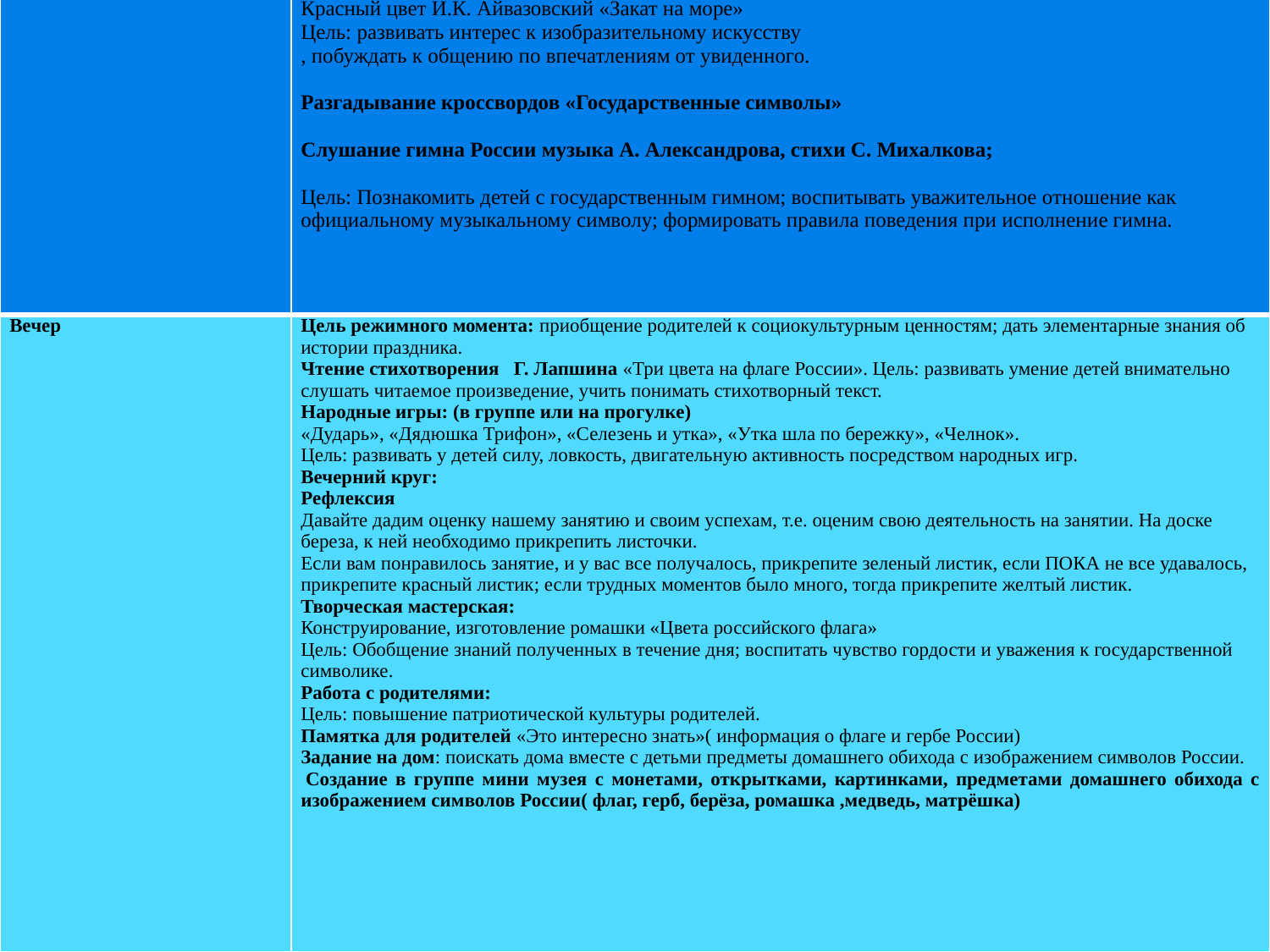

| Совместная деятельность педагога и детей | Цель режимного момента: воспитать чувство гордости и уважения к государственной символике.   Рассматривание картин художников при определение цветов флага и герба Российской Федерации: Белый цвет И.И. Шишкин «Зима» Синий цвет картины И.К. Айвазовского и художников маринистов Красный цвет И.К. Айвазовский «Закат на море» Цель: развивать интерес к изобразительному искусству , побуждать к общению по впечатлениям от увиденного.   Разгадывание кроссвордов «Государственные символы»   Слушание гимна России музыка А. Александрова, стихи С. Михалкова;   Цель: Познакомить детей с государственным гимном; воспитывать уважительное отношение как официальному музыкальному символу; формировать правила поведения при исполнение гимна. |
| --- | --- |
| Вечер | Цель режимного момента: приобщение родителей к социокультурным ценностям; дать элементарные знания об истории праздника. Чтение стихотворения Г. Лапшина «Три цвета на флаге России». Цель: развивать умение детей внимательно слушать читаемое произведение, учить понимать стихотворный текст. Народные игры: (в группе или на прогулке) «Дударь», «Дядюшка Трифон», «Селезень и утка», «Утка шла по бережку», «Челнок». Цель: развивать у детей силу, ловкость, двигательную активность посредством народных игр. Вечерний круг: Рефлексия Давайте дадим оценку нашему занятию и своим успехам, т.е. оценим свою деятельность на занятии. На доске береза, к ней необходимо прикрепить листочки. Если вам понравилось занятие, и у вас все получалось, прикрепите зеленый листик, если ПОКА не все удавалось, прикрепите красный листик; если трудных моментов было много, тогда прикрепите желтый листик. Творческая мастерская: Конструирование, изготовление ромашки «Цвета российского флага» Цель: Обобщение знаний полученных в течение дня; воспитать чувство гордости и уважения к государственной символике. Работа с родителями: Цель: повышение патриотической культуры родителей. Памятка для родителей «Это интересно знать»( информация о флаге и гербе России) Задание на дом: поискать дома вместе с детьми предметы домашнего обихода с изображением символов России.  Создание в группе мини музея с монетами, открытками, картинками, предметами домашнего обихода с изображением символов России( флаг, герб, берёза, ромашка ,медведь, матрёшка) |